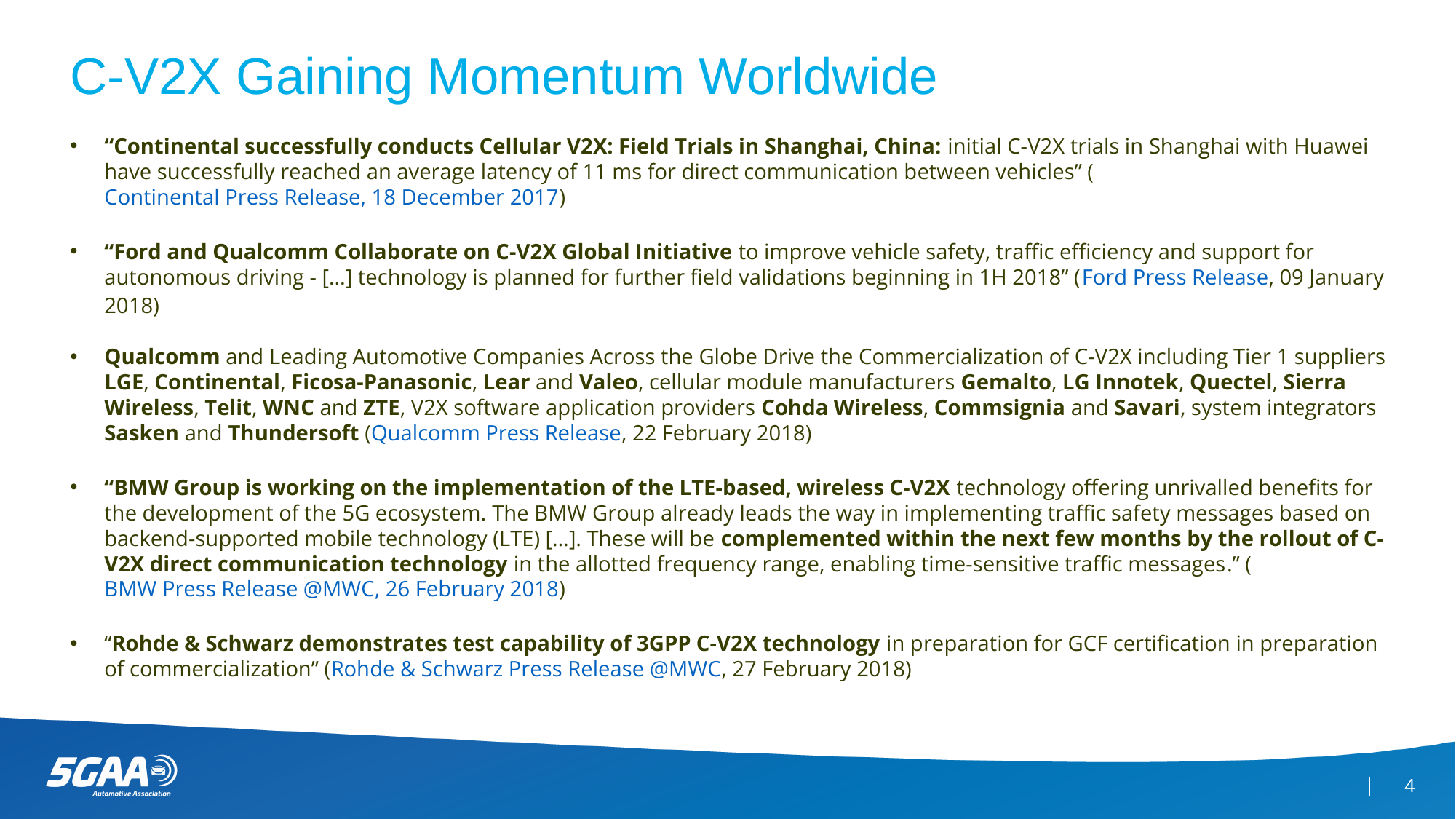

# C-V2X Gaining Momentum Worldwide
“Continental successfully conducts Cellular V2X: Field Trials in Shanghai, China: initial C-V2X trials in Shanghai with Huawei have successfully reached an average latency of 11 ms for direct communication between vehicles” (Continental Press Release, 18 December 2017)

“Ford and Qualcomm Collaborate on C-V2X Global Initiative to improve vehicle safety, traffic efficiency and support for autonomous driving - […] technology is planned for further field validations beginning in 1H 2018” (Ford Press Release, 09 January 2018)

Qualcomm and Leading Automotive Companies Across the Globe Drive the Commercialization of C-V2X including Tier 1 suppliers LGE, Continental, Ficosa-Panasonic, Lear and Valeo, cellular module manufacturers Gemalto, LG Innotek, Quectel, Sierra Wireless, Telit, WNC and ZTE, V2X software application providers Cohda Wireless, Commsignia and Savari, system integrators Sasken and Thundersoft (Qualcomm Press Release, 22 February 2018)

“BMW Group is working on the implementation of the LTE-based, wireless C-V2X technology offering unrivalled benefits for the development of the 5G ecosystem. The BMW Group already leads the way in implementing traffic safety messages based on backend-supported mobile technology (LTE) […]. These will be complemented within the next few months by the rollout of C-V2X direct communication technology in the allotted frequency range, enabling time-sensitive traffic messages.” (BMW Press Release @MWC, 26 February 2018)

“Rohde & Schwarz demonstrates test capability of 3GPP C-V2X technology in preparation for GCF certification in preparation of commercialization” (Rohde & Schwarz Press Release @MWC, 27 February 2018)